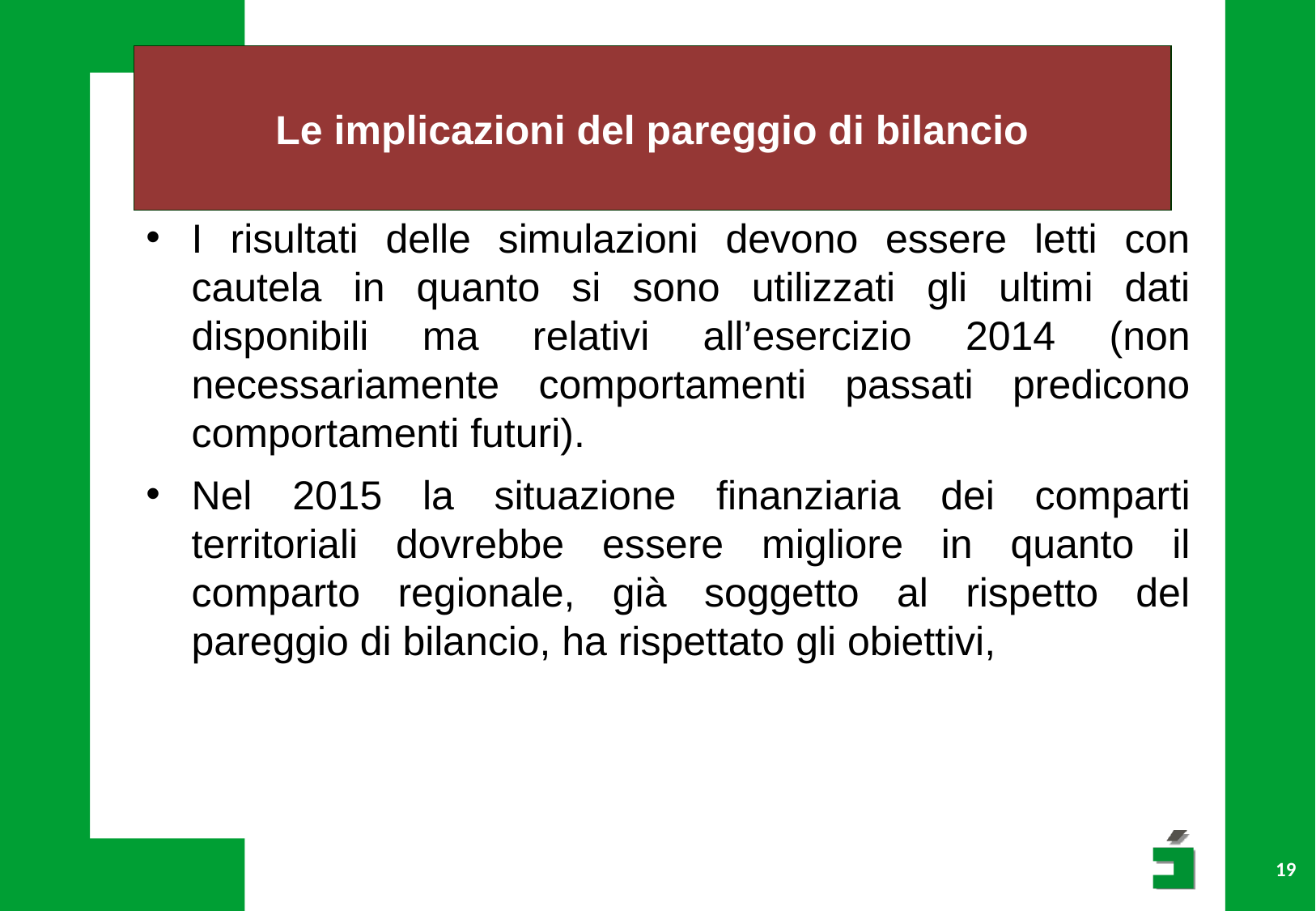

# Le implicazioni del pareggio di bilancio
I risultati delle simulazioni devono essere letti con cautela in quanto si sono utilizzati gli ultimi dati disponibili ma relativi all’esercizio 2014 (non necessariamente comportamenti passati predicono comportamenti futuri).
Nel 2015 la situazione finanziaria dei comparti territoriali dovrebbe essere migliore in quanto il comparto regionale, già soggetto al rispetto del pareggio di bilancio, ha rispettato gli obiettivi,

19